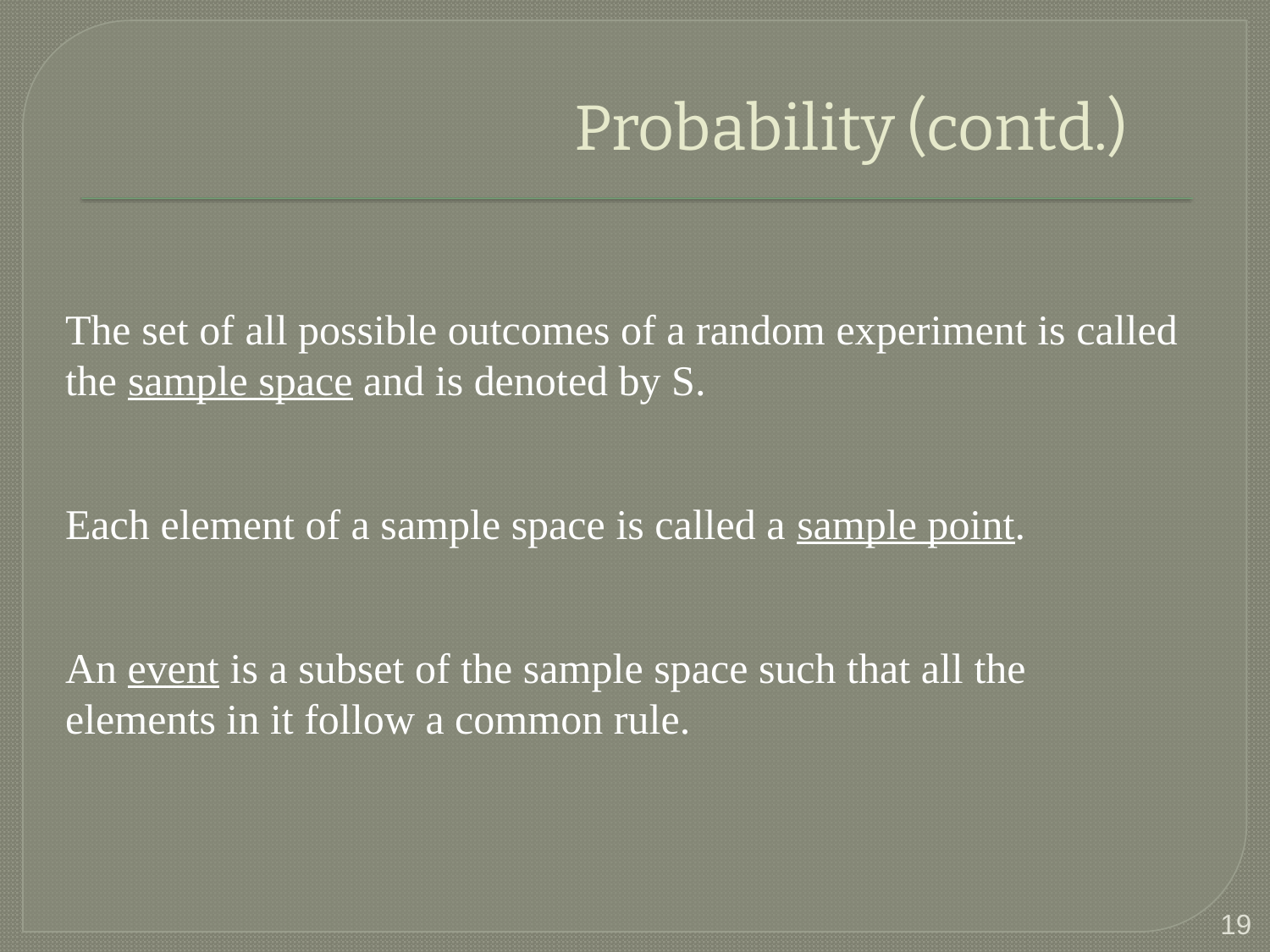

# Probability (contd.)
The set of all possible outcomes of a random experiment is called the sample space and is denoted by S.

Each element of a sample space is called a sample point.

An event is a subset of the sample space such that all the elements in it follow a common rule.
19